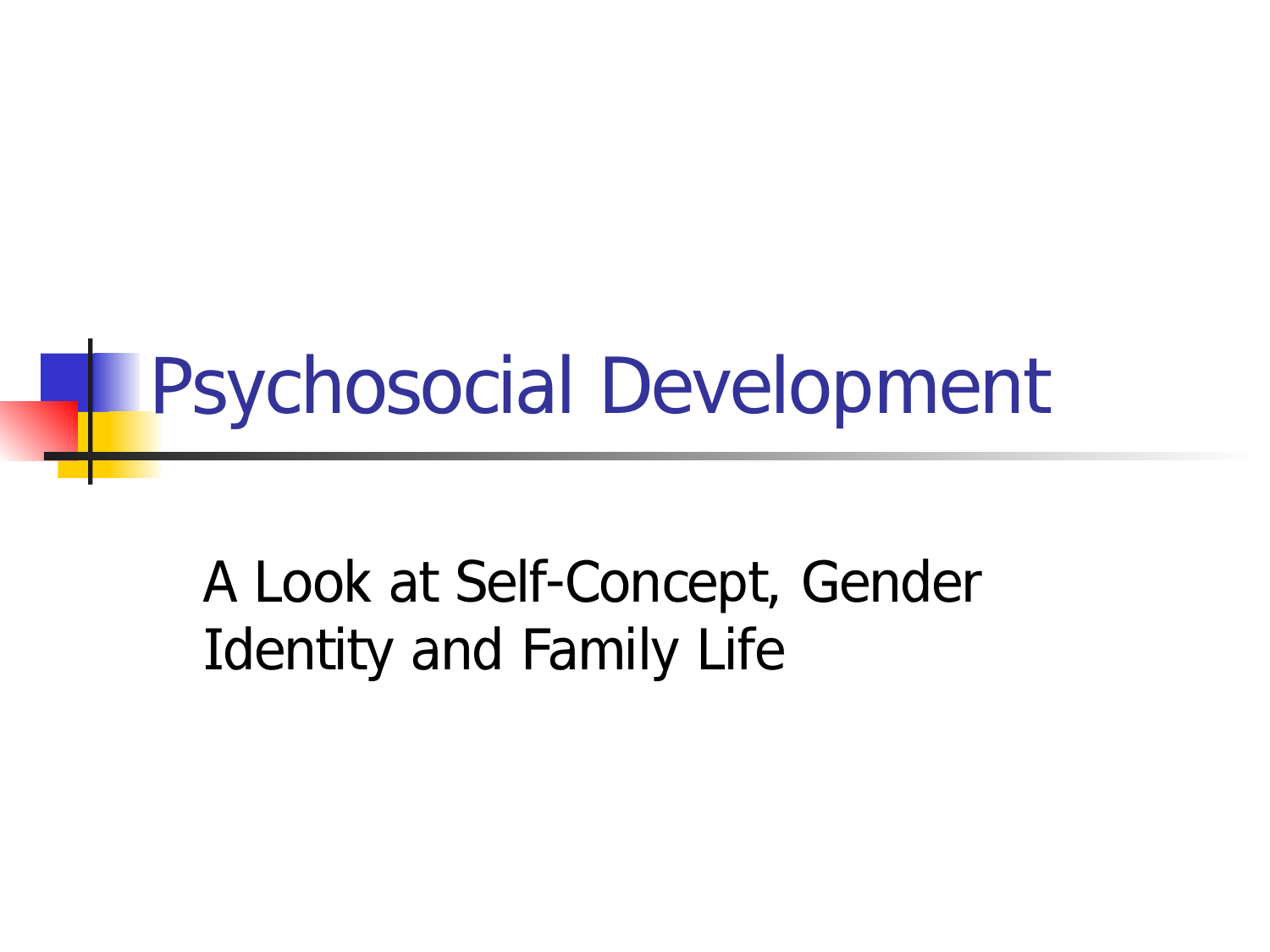

# Psychosocial Development
A Look at Self-Concept, Gender Identity and Family Life